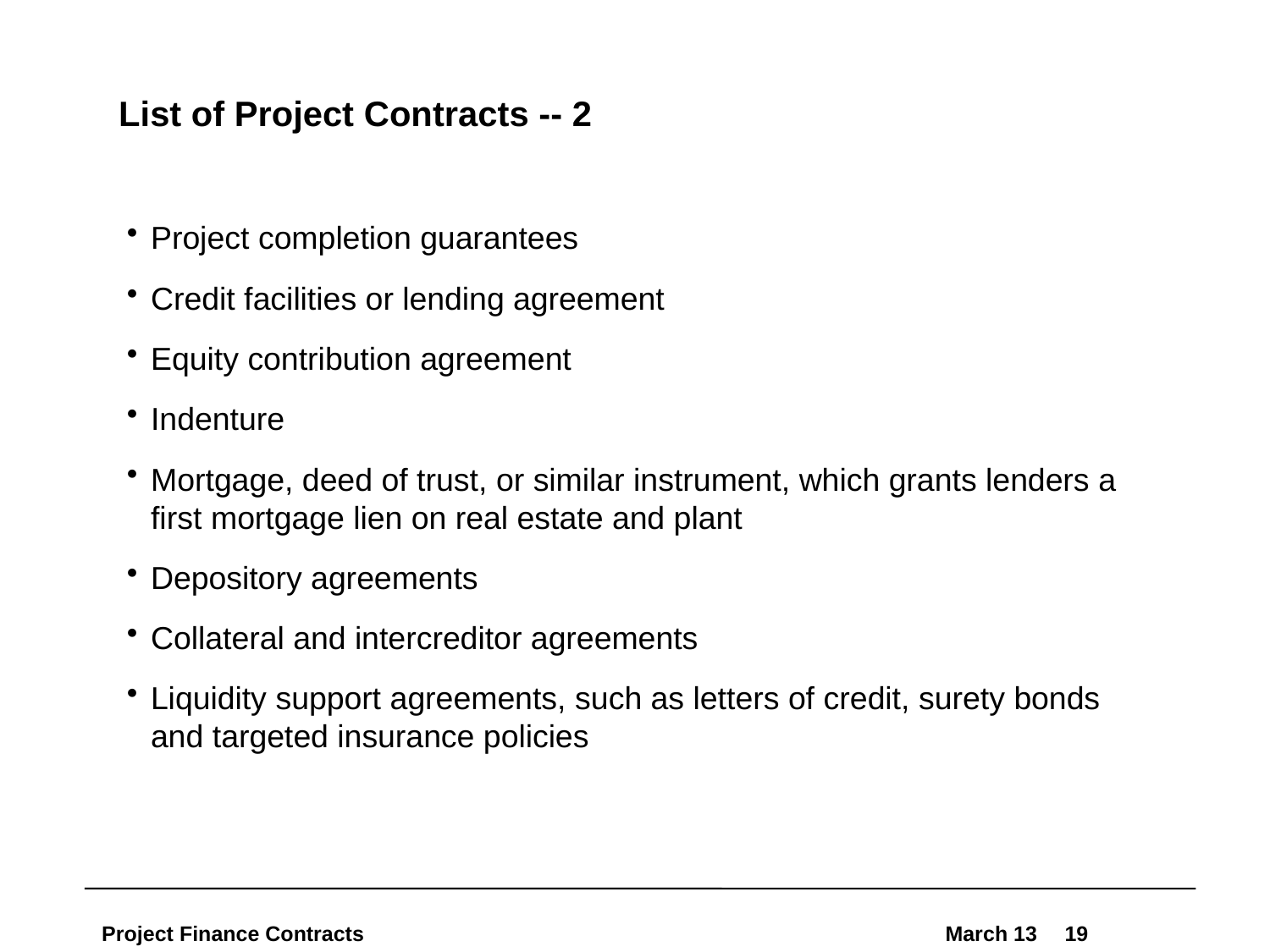

# List of Project Contracts -- 2
Project completion guarantees
Credit facilities or lending agreement
Equity contribution agreement
Indenture
Mortgage, deed of trust, or similar instrument, which grants lenders a first mortgage lien on real estate and plant
Depository agreements
Collateral and intercreditor agreements
Liquidity support agreements, such as letters of credit, surety bonds and targeted insurance policies